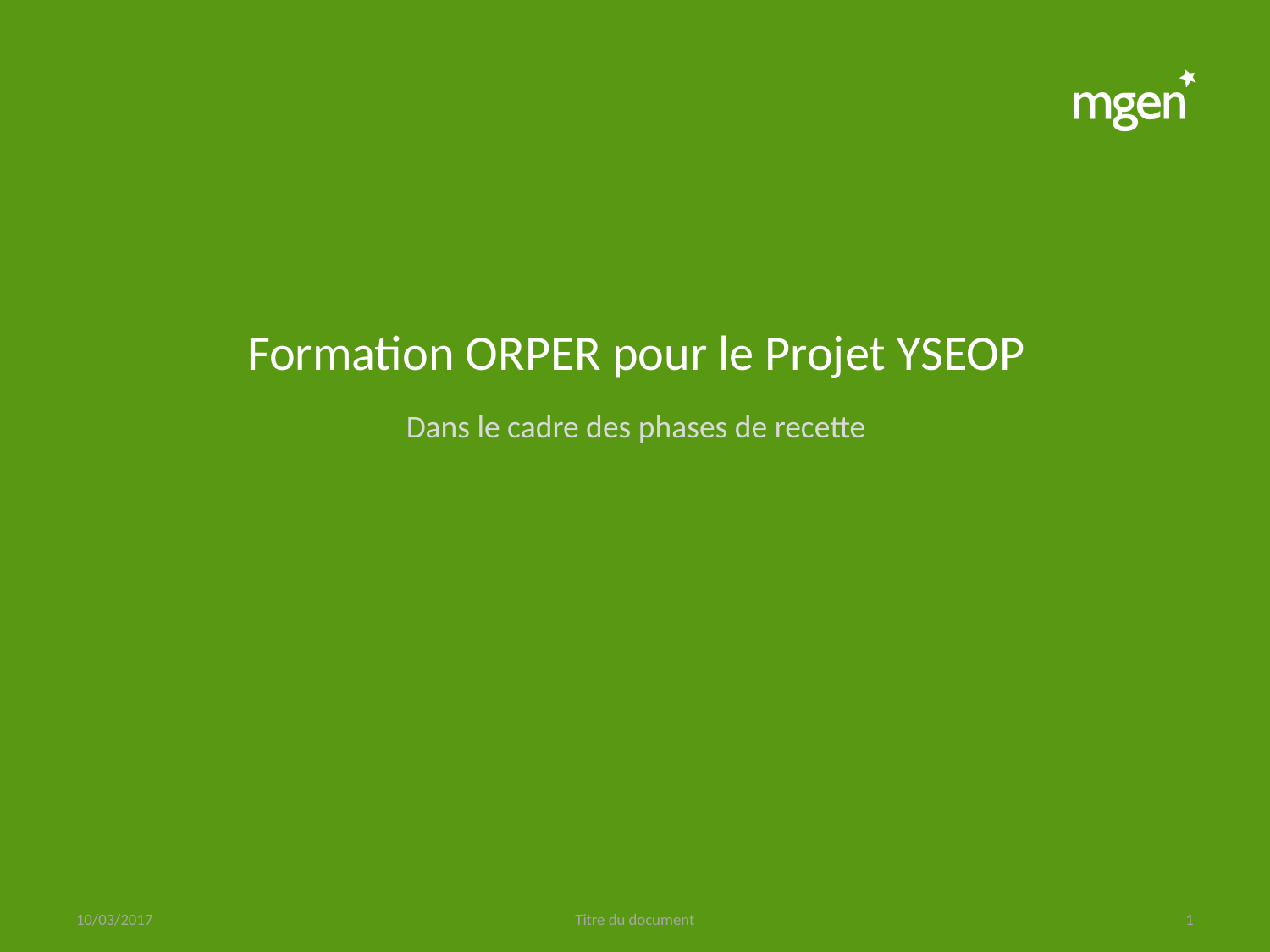

# Formation ORPER pour le Projet YSEOP
Dans le cadre des phases de recette
10/03/2017
Titre du document
1